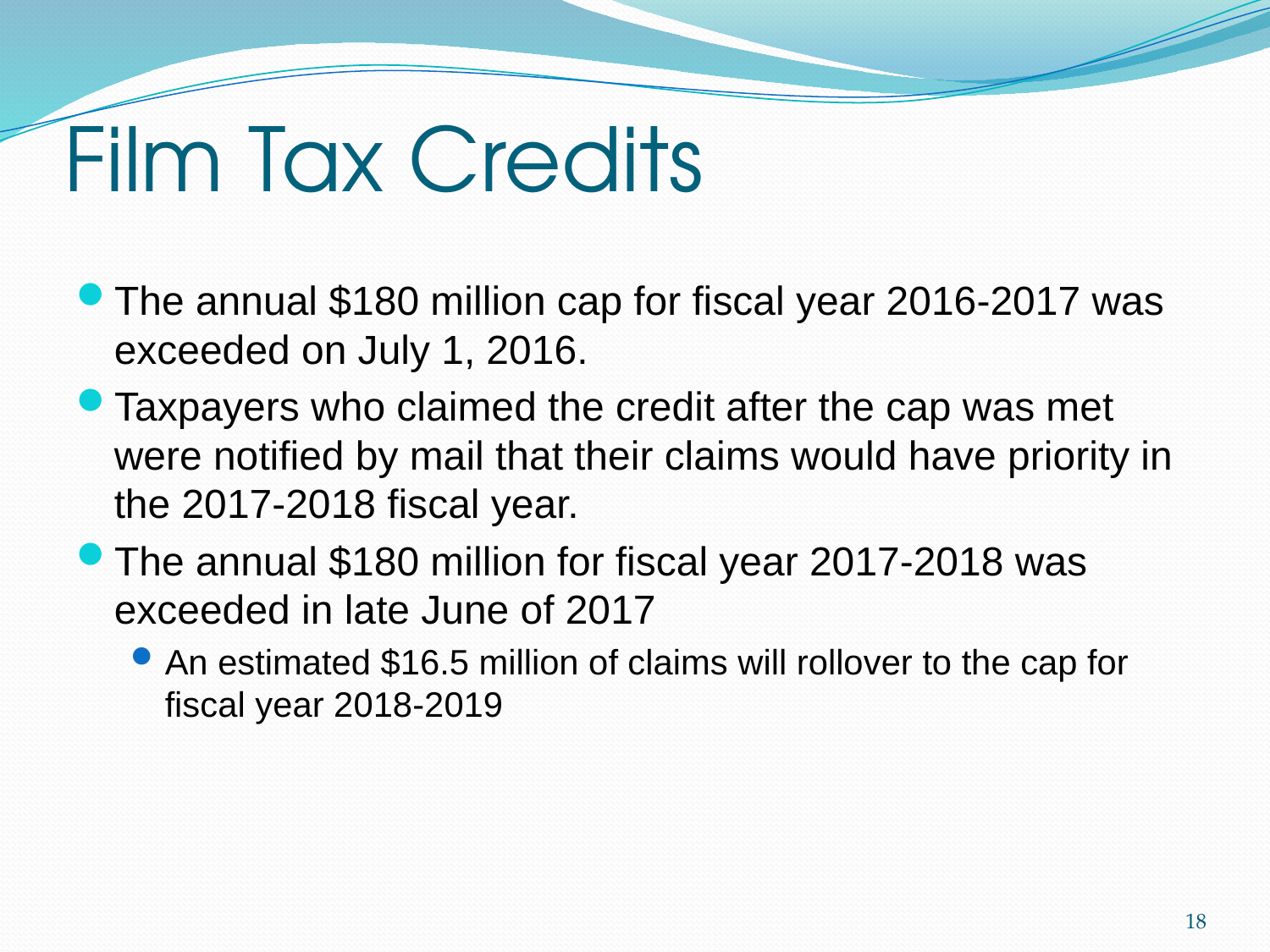

# Film Tax Credits
The annual $180 million cap for fiscal year 2016-2017 was exceeded on July 1, 2016.
Taxpayers who claimed the credit after the cap was met were notified by mail that their claims would have priority in the 2017-2018 fiscal year.
The annual $180 million for fiscal year 2017-2018 was exceeded in late June of 2017
An estimated $16.5 million of claims will rollover to the cap for fiscal year 2018-2019
18